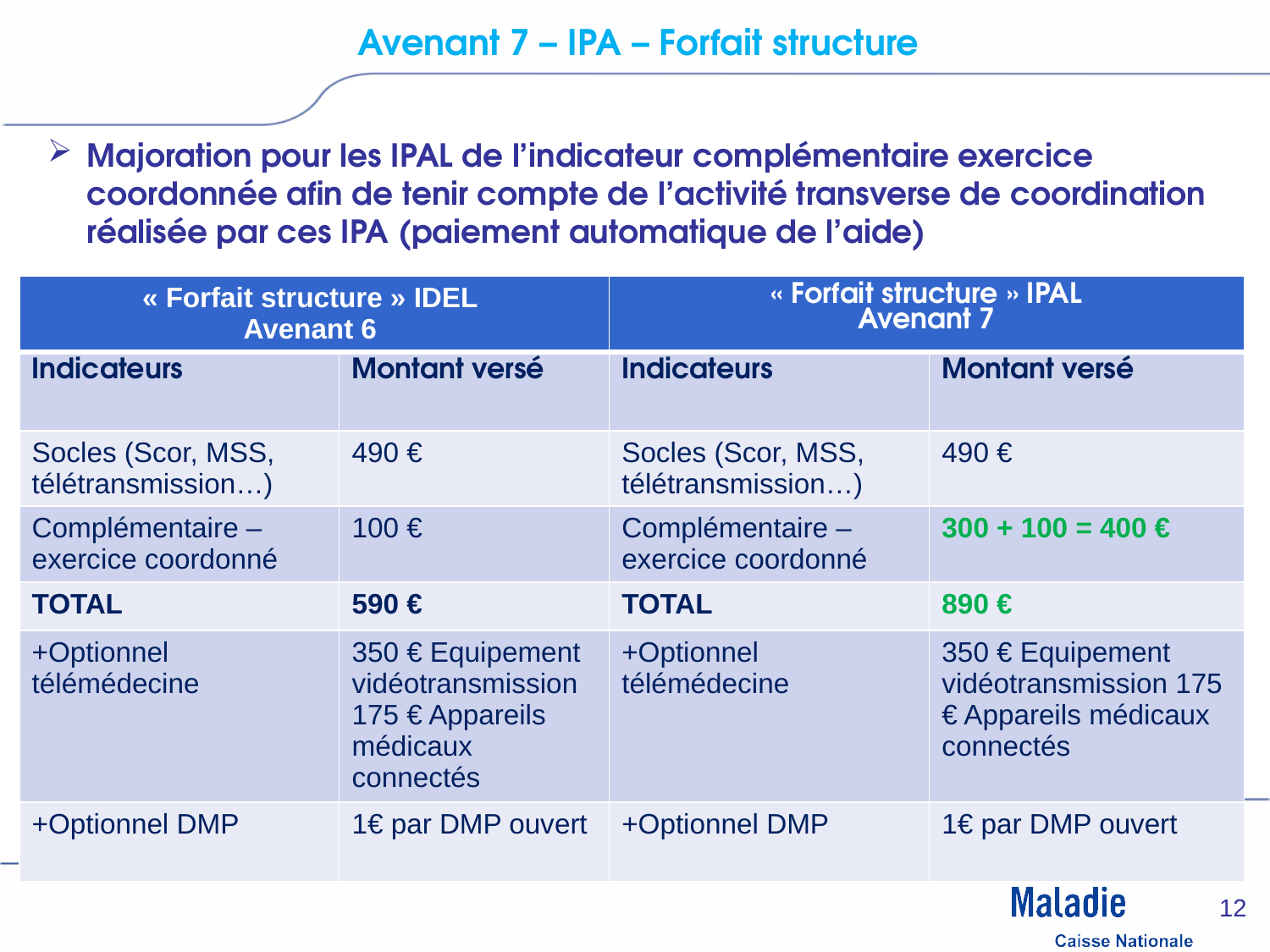

# Avenant 7 – IPA – Forfait structure

Majoration pour les IPAL de l’indicateur complémentaire exercice coordonnée afin de tenir compte de l’activité transverse de coordination réalisée par ces IPA (paiement automatique de l’aide)

| « Forfait structure » IDEL Avenant 6 |  | « Forfait structure » IPAL Avenant 7 |  |
| --- | --- | --- | --- |
| Indicateurs | Montant versé | Indicateurs | Montant versé |
| Socles (Scor, MSS, télétransmission…) | 490 € | Socles (Scor, MSS, télétransmission…) | 490 € |
| Complémentaire – exercice coordonné | 100 € | Complémentaire – exercice coordonné | 300 + 100 = 400 € |
| TOTAL | 590 € | TOTAL | 890 € |
| +Optionnel télémédecine | 350 € Equipement vidéotransmission 175 € Appareils médicaux connectés | +Optionnel télémédecine | 350 € Equipement vidéotransmission 175 € Appareils médicaux connectés |
| +Optionnel DMP | 1€ par DMP ouvert | +Optionnel DMP | 1€ par DMP ouvert |
12